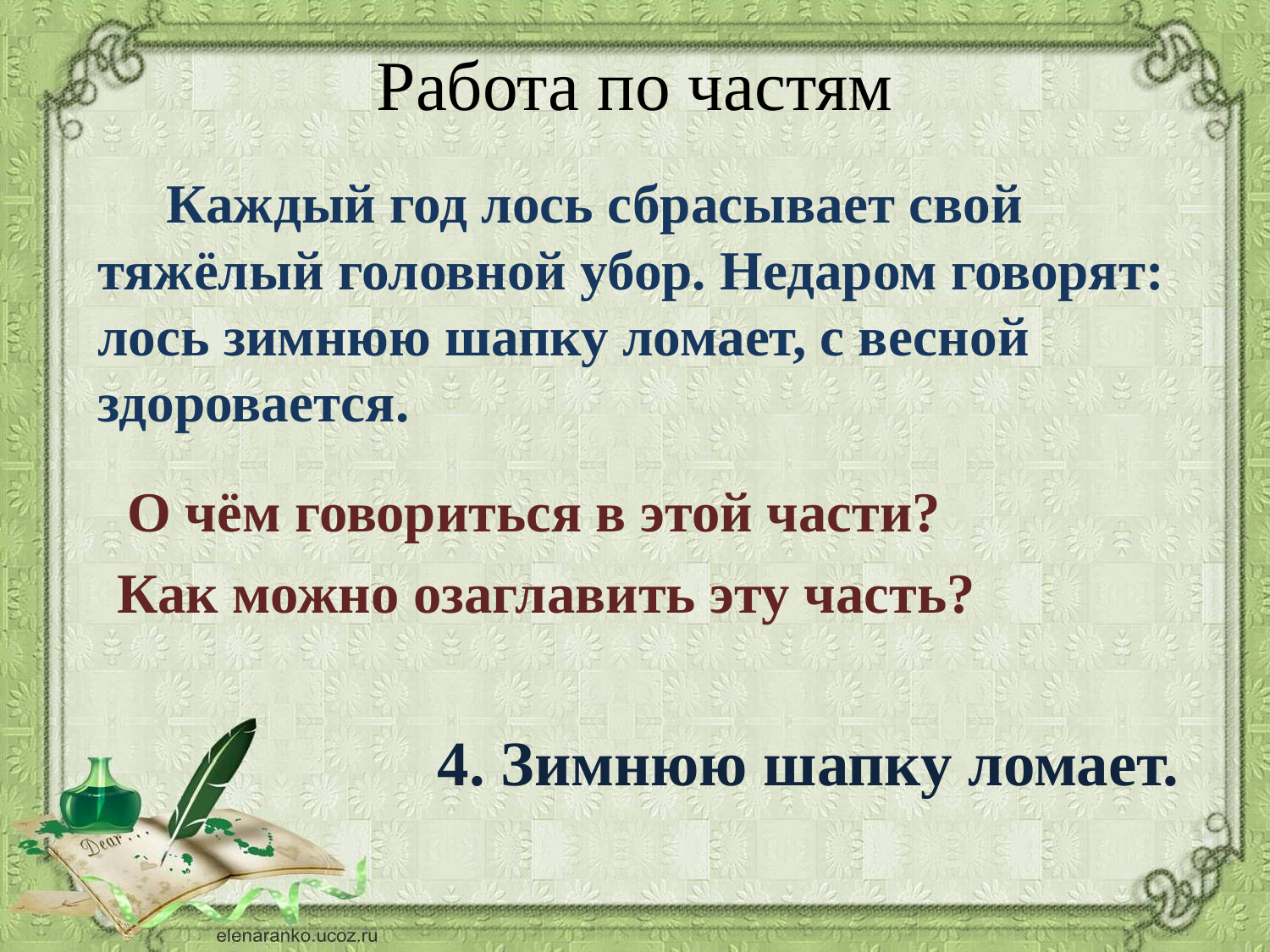

# Работа по частям
     Каждый год лось сбрасывает свой тяжёлый головной убор. Недаром говорят: лось зимнюю шапку ломает, с весной здоровается.
О чём говориться в этой части?
Как можно озаглавить эту часть?
4. Зимнюю шапку ломает.